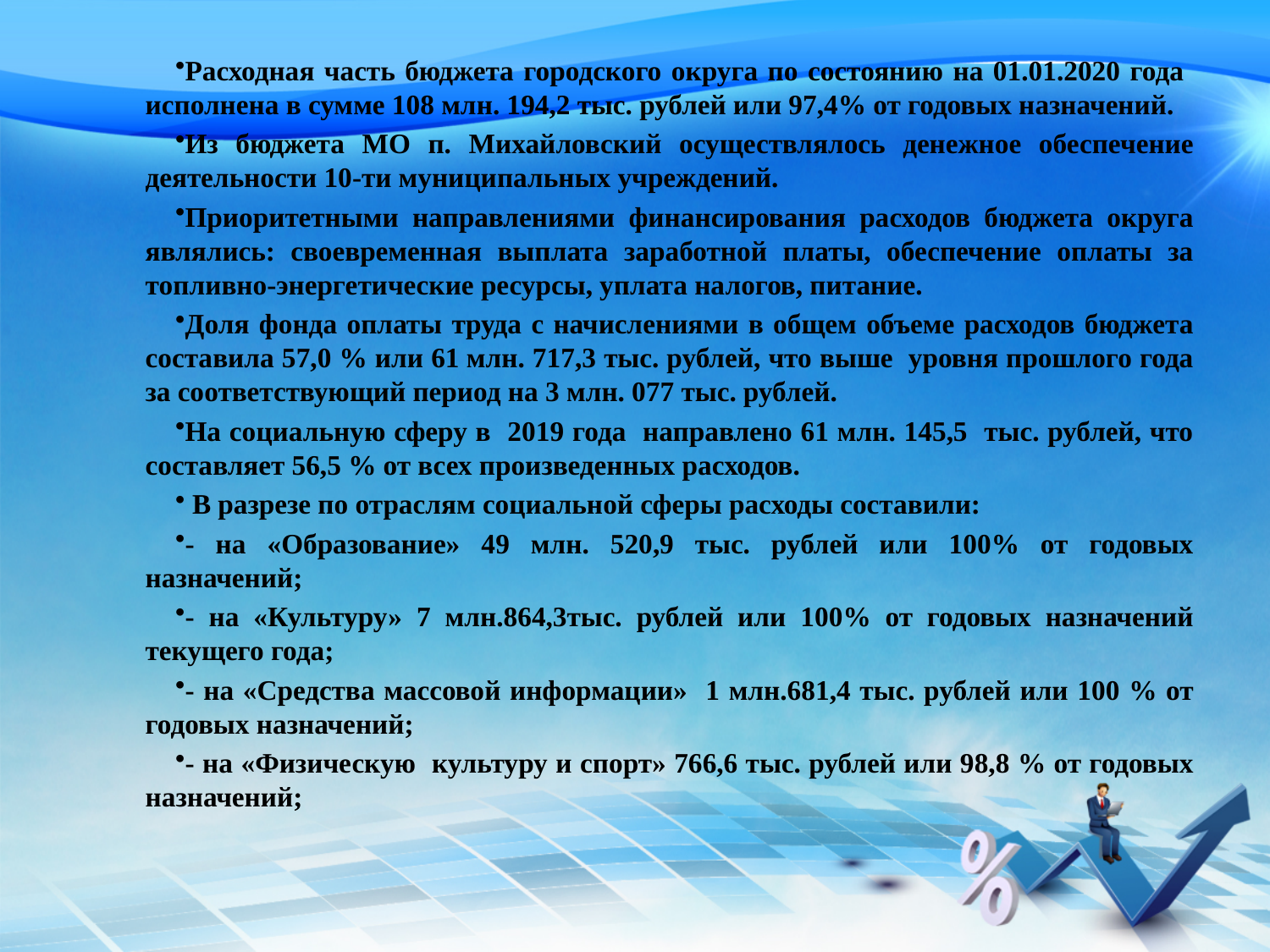

Расходная часть бюджета городского округа по состоянию на 01.01.2020 года  исполнена в сумме 108 млн. 194,2 тыс. рублей или 97,4% от годовых назначений.
Из бюджета МО п. Михайловский осуществлялось денежное обеспечение деятельности 10-ти муниципальных учреждений.
Приоритетными направлениями финансирования расходов бюджета округа являлись: своевременная выплата заработной платы, обеспечение оплаты за топливно-энергетические ресурсы, уплата налогов, питание.
Доля фонда оплаты труда с начислениями в общем объеме расходов бюджета составила 57,0 % или 61 млн. 717,3 тыс. рублей, что выше  уровня прошлого года за соответствующий период на 3 млн. 077 тыс. рублей.
На социальную сферу в  2019 года  направлено 61 млн. 145,5  тыс. рублей, что составляет 56,5 % от всех произведенных расходов.
 В разрезе по отраслям социальной сферы расходы составили:
- на «Образование» 49 млн. 520,9 тыс. рублей или 100% от годовых назначений;
- на «Культуру» 7 млн.864,3тыс. рублей или 100% от годовых назначений текущего года;
- на «Средства массовой информации»  1 млн.681,4 тыс. рублей или 100 % от годовых назначений;
- на «Физическую  культуру и спорт» 766,6 тыс. рублей или 98,8 % от годовых назначений;